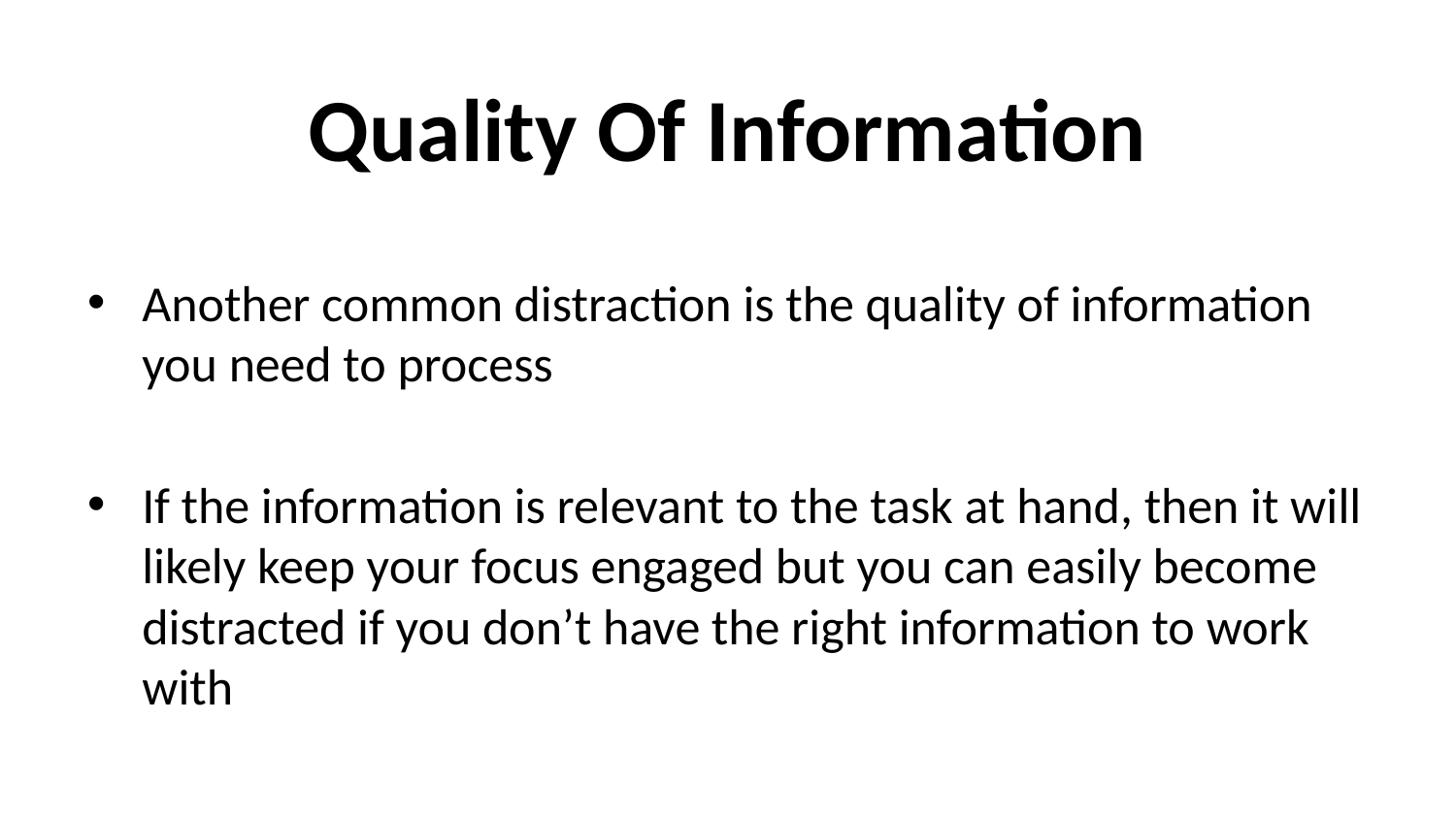

# Quality Of Information
Another common distraction is the quality of information you need to process

If the information is relevant to the task at hand, then it will likely keep your focus engaged but you can easily become distracted if you don’t have the right information to work with